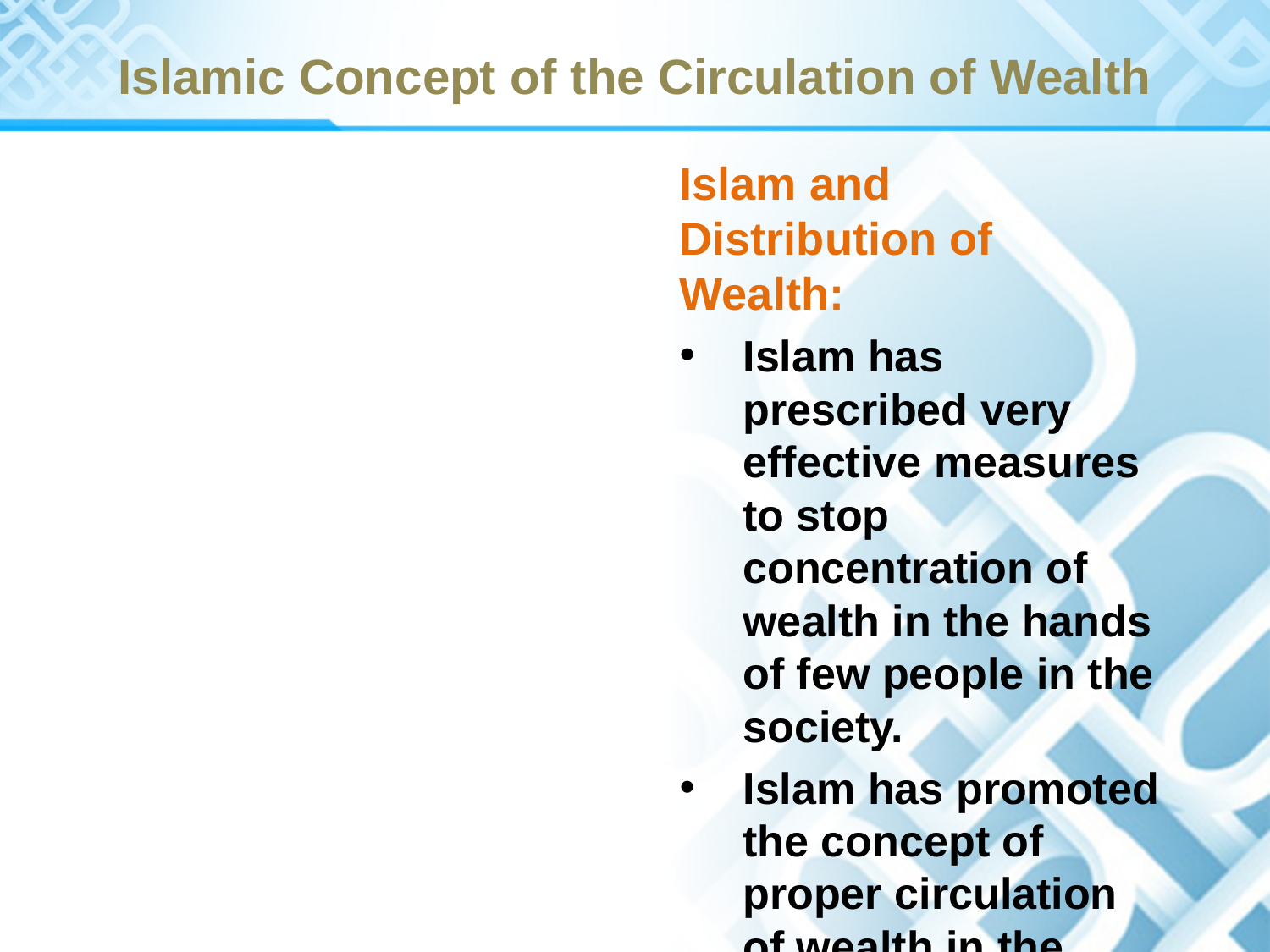

# Islamic Concept of the Circulation of Wealth
Islam and  Distribution of Wealth:
Islam has prescribed very effective measures to stop concentration of wealth in the hands of few people in the society.
Islam has promoted the concept of proper circulation of wealth in the equitable distribution of wealth in society.